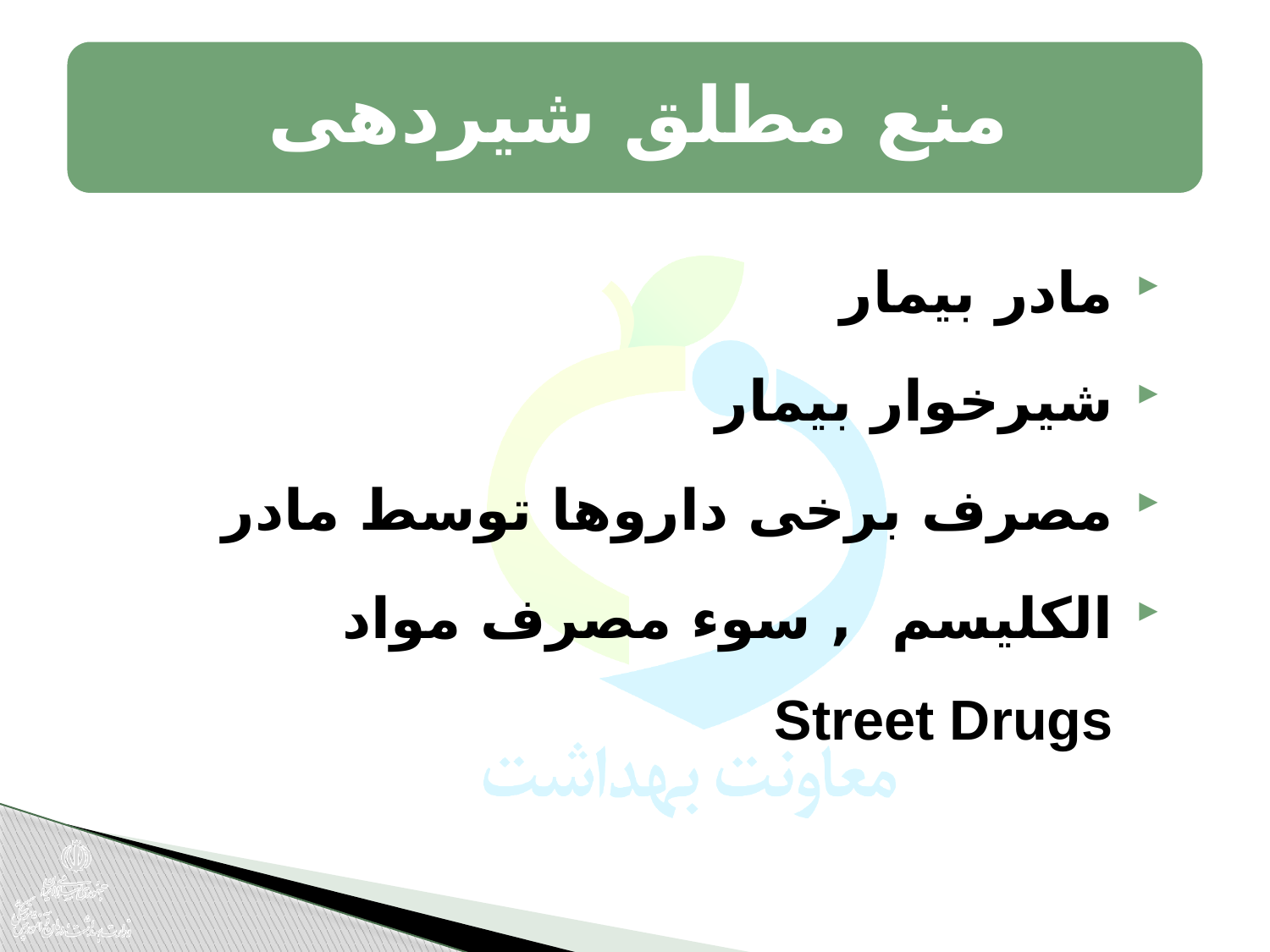

منع مطلق شیردهی
مادر بیمار
شیرخوار بیمار
مصرف برخی داروها توسط مادر
الکلیسم  , سوء مصرف مواد   Street Drugs